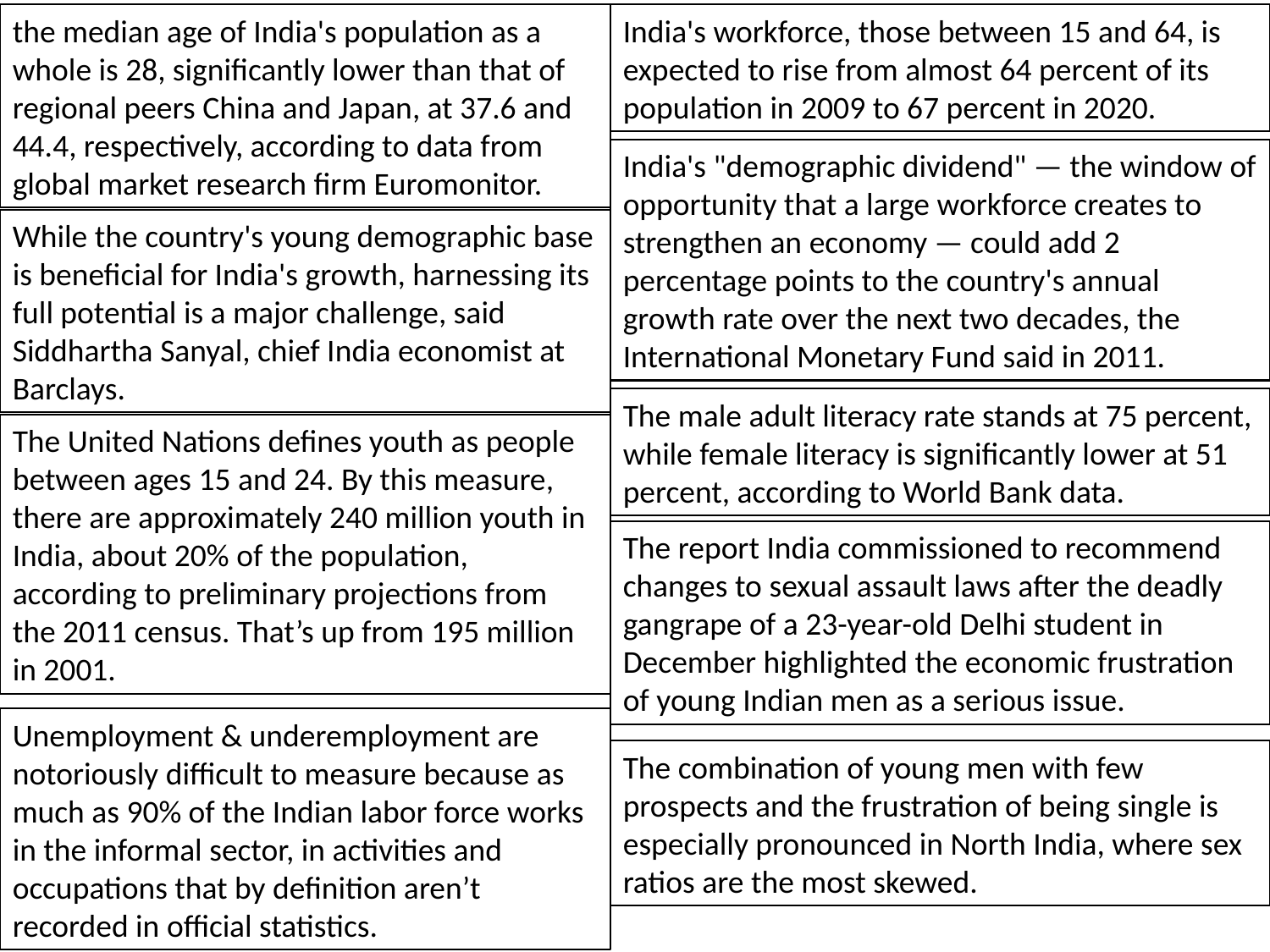

the median age of India's population as a whole is 28, significantly lower than that of regional peers China and Japan, at 37.6 and 44.4, respectively, according to data from global market research firm Euromonitor.
India's workforce, those between 15 and 64, is expected to rise from almost 64 percent of its population in 2009 to 67 percent in 2020.
India's "demographic dividend" — the window of opportunity that a large workforce creates to strengthen an economy — could add 2 percentage points to the country's annual growth rate over the next two decades, the International Monetary Fund said in 2011.
While the country's young demographic base is beneficial for India's growth, harnessing its full potential is a major challenge, said Siddhartha Sanyal, chief India economist at Barclays.
The male adult literacy rate stands at 75 percent, while female literacy is significantly lower at 51 percent, according to World Bank data.
The United Nations defines youth as people between ages 15 and 24. By this measure, there are approximately 240 million youth in India, about 20% of the population, according to preliminary projections from the 2011 census. That’s up from 195 million in 2001.
The report India commissioned to recommend changes to sexual assault laws after the deadly gangrape of a 23-year-old Delhi student in December highlighted the economic frustration of young Indian men as a serious issue.
Unemployment & underemployment are notoriously difficult to measure because as much as 90% of the Indian labor force works in the informal sector, in activities and occupations that by definition aren’t recorded in official statistics.
The combination of young men with few prospects and the frustration of being single is especially pronounced in North India, where sex ratios are the most skewed.